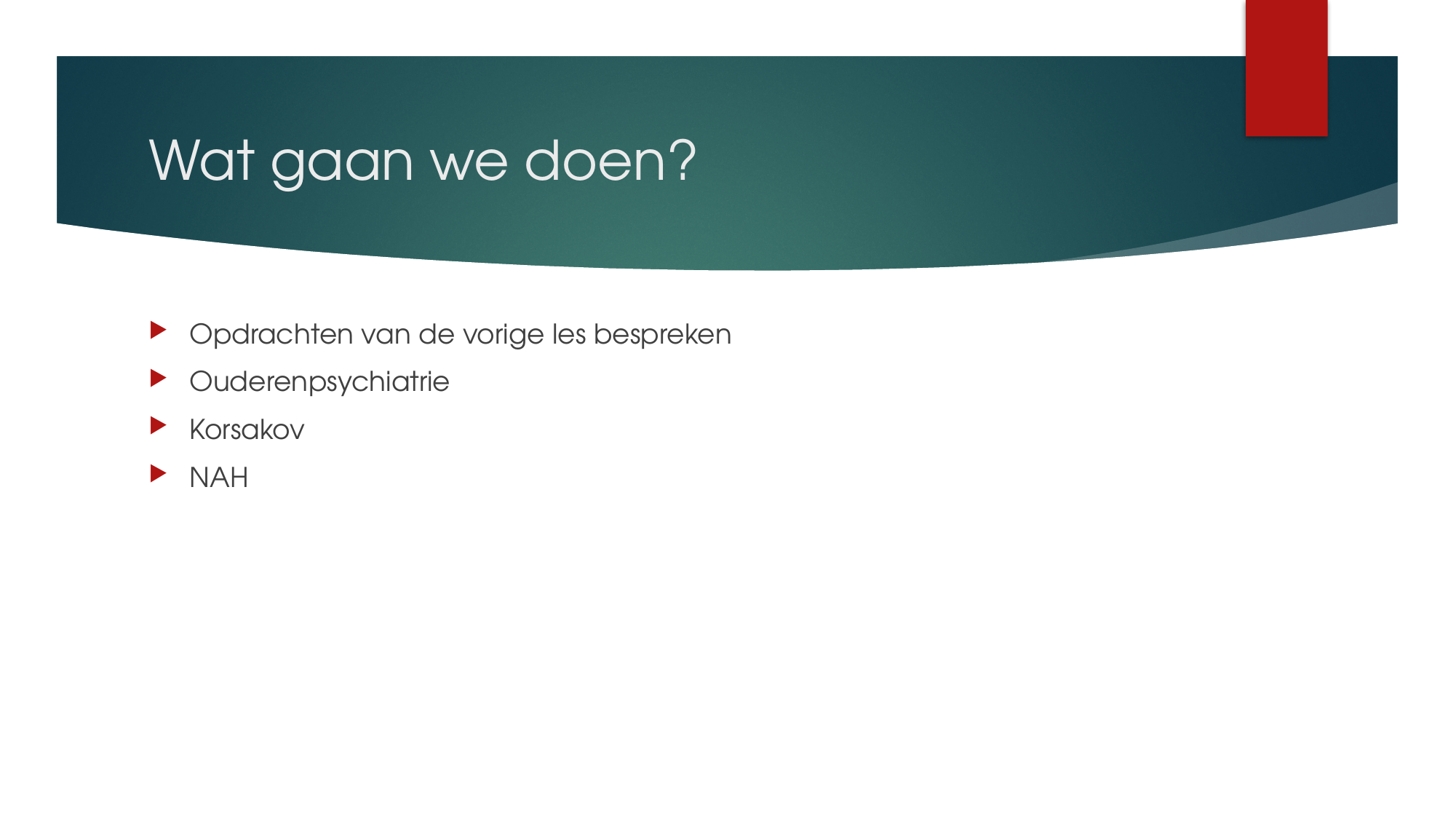

# Wat gaan we doen?
Opdrachten van de vorige les bespreken
Ouderenpsychiatrie
Korsakov
NAH